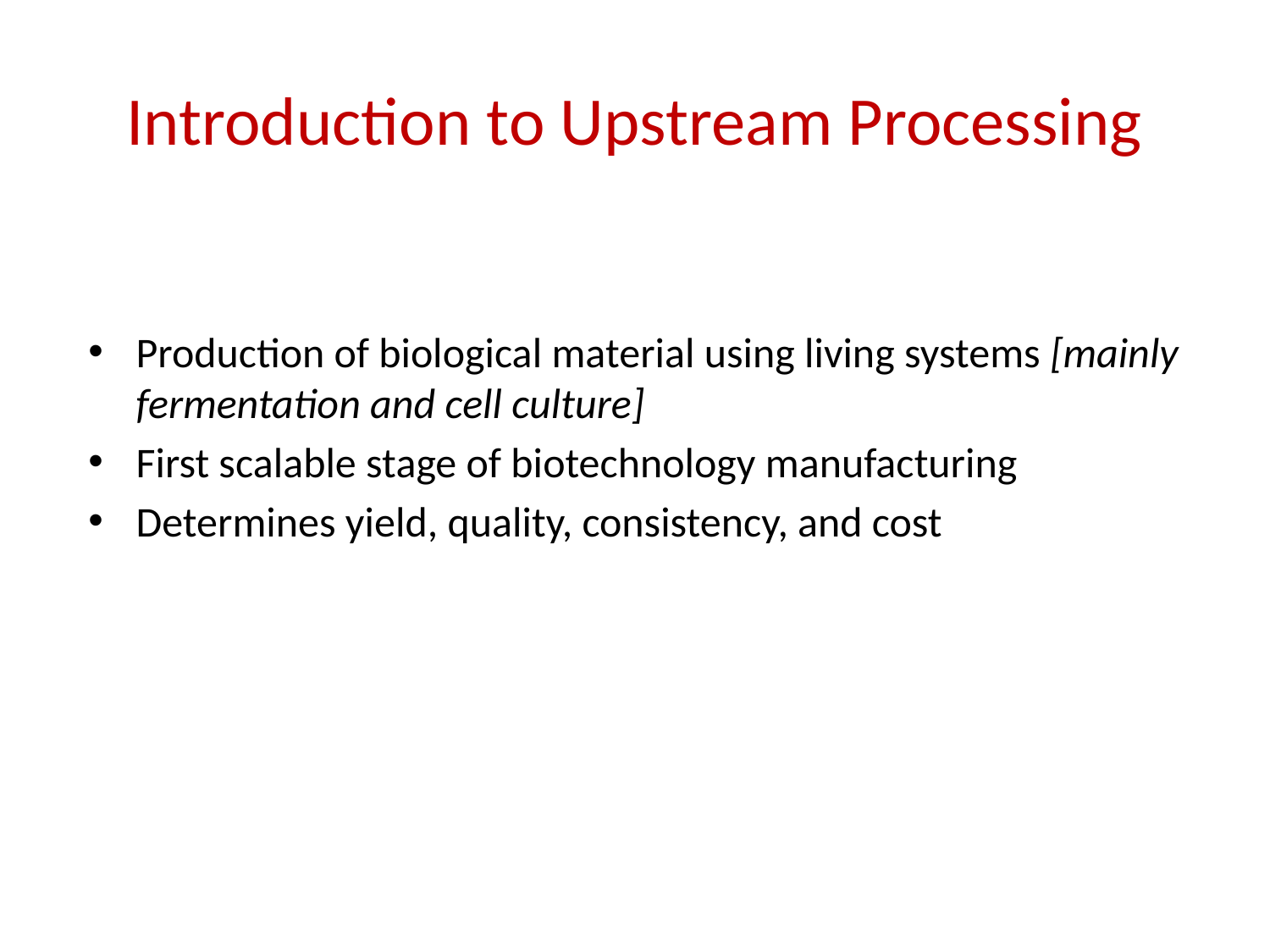

# Introduction to Upstream Processing
Production of biological material using living systems [mainly fermentation and cell culture]
First scalable stage of biotechnology manufacturing
Determines yield, quality, consistency, and cost